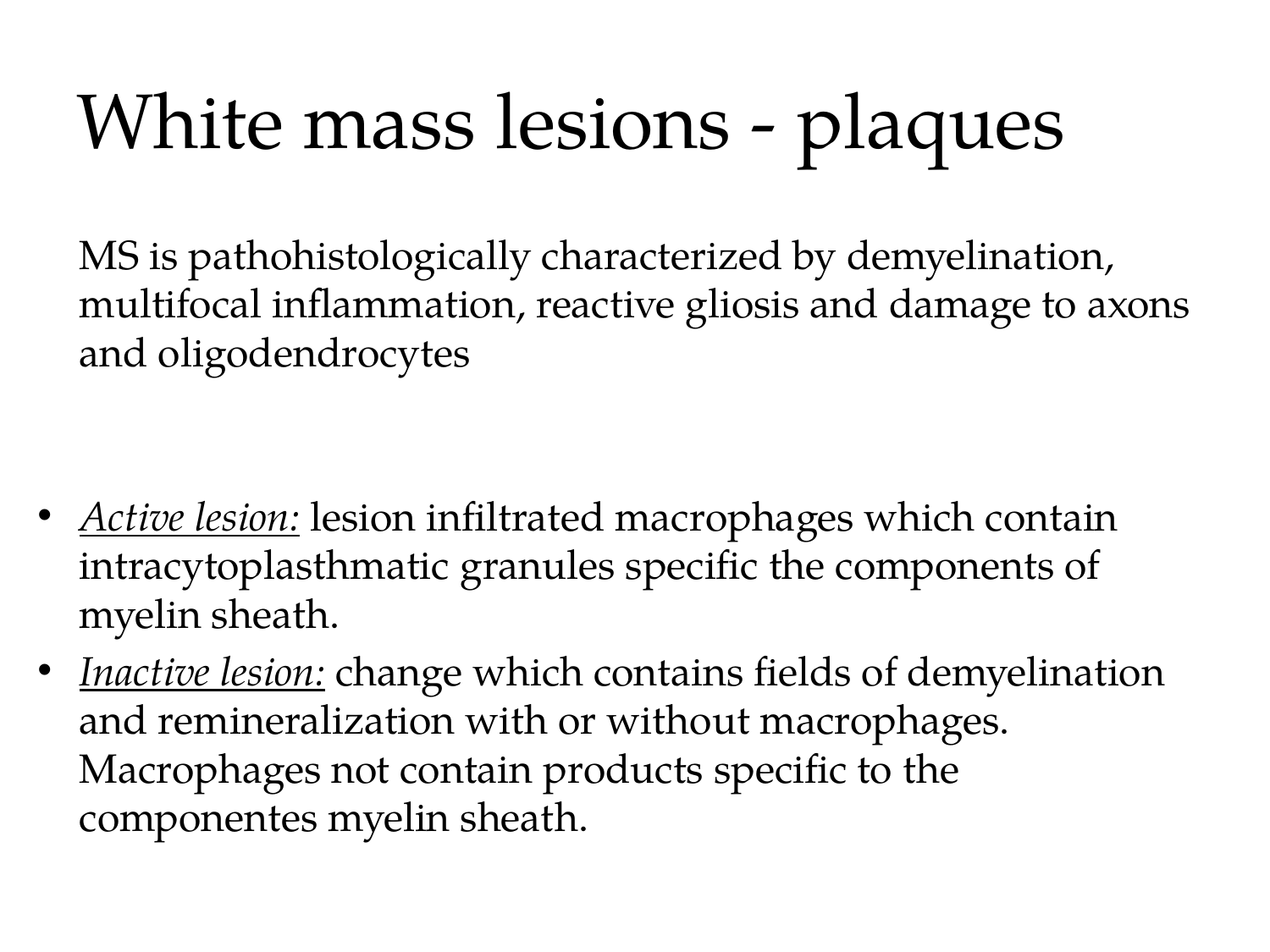

# White mass lesions - plaques
MS is pathohistologically characterized by demyelination, multifocal inflammation, reactive gliosis and damage to axons and oligodendrocytes

Active lesion: lesion infiltrated macrophages which contain intracytoplasthmatic granules specific the components of myelin sheath.
Inactive lesion: change which contains fields of demyelination and remineralization with or without macrophages. Macrophages not contain products specific to the componentes myelin sheath.